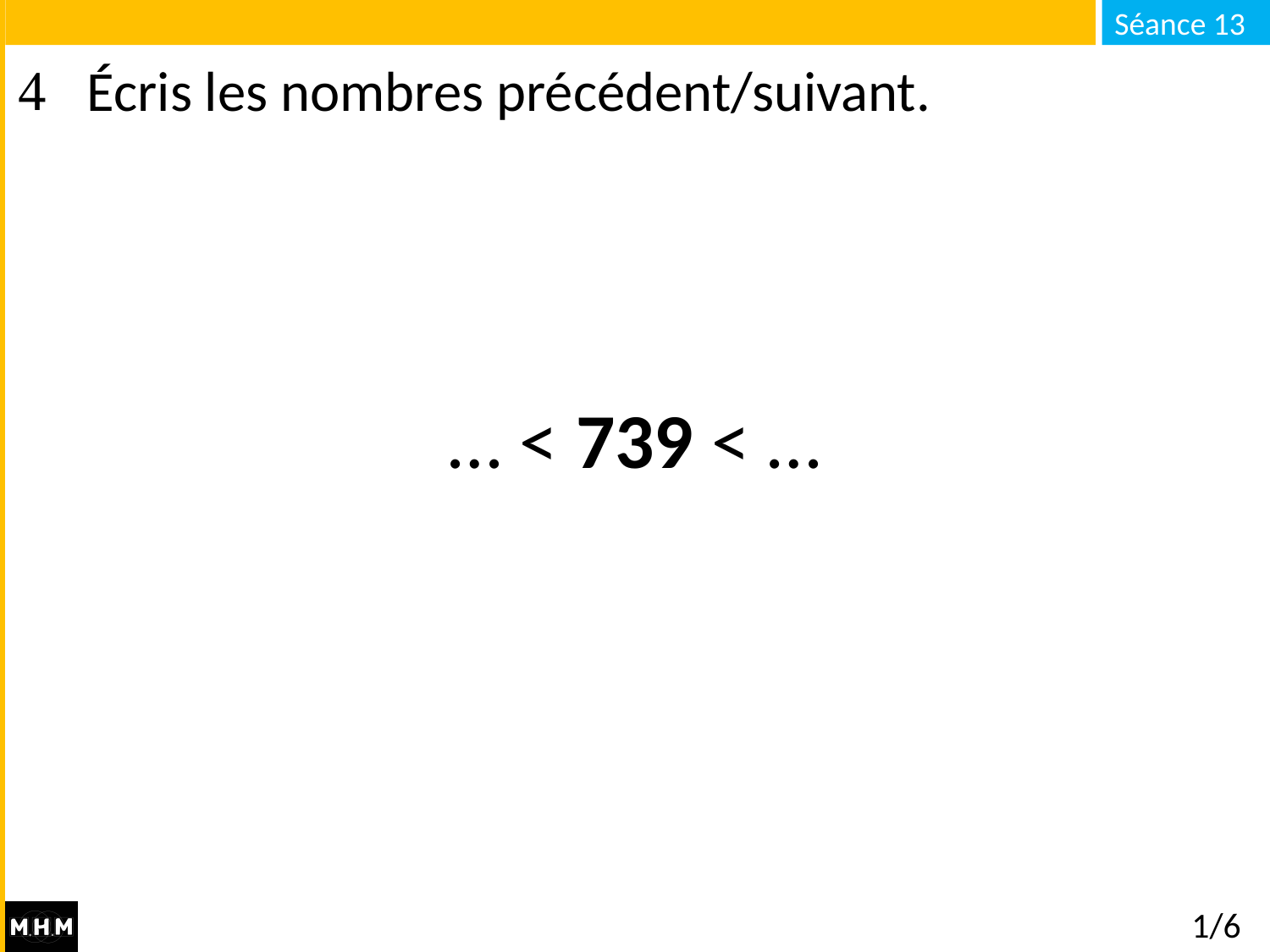

# Écris les nombres précédent/suivant.
… < 739 < …
1/6